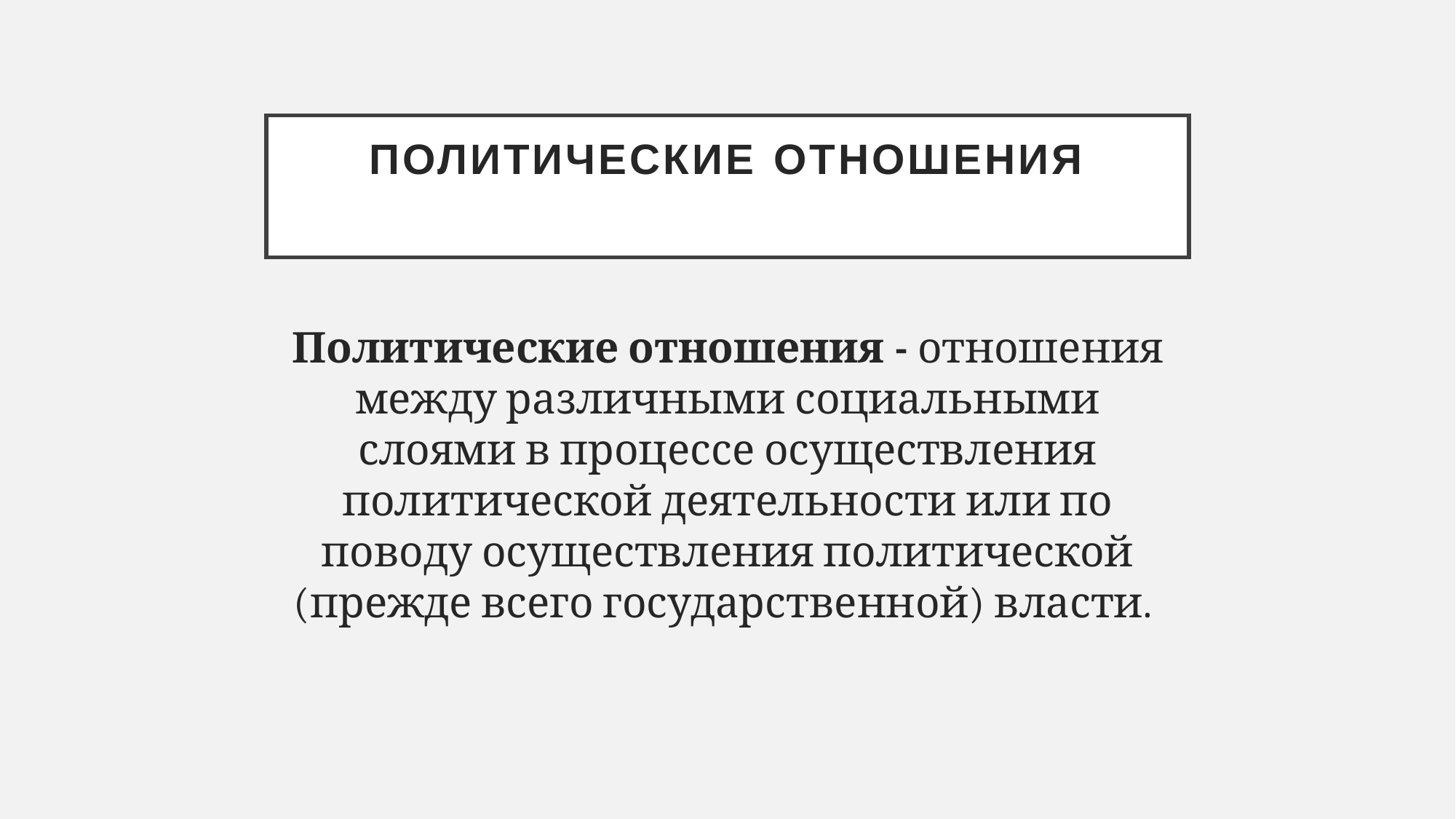

# политические отношения
Политические отношения - отношения между различными социальными слоями в процессе осуществления политической деятельности или по поводу осуществления политической (прежде всего государственной) власти.